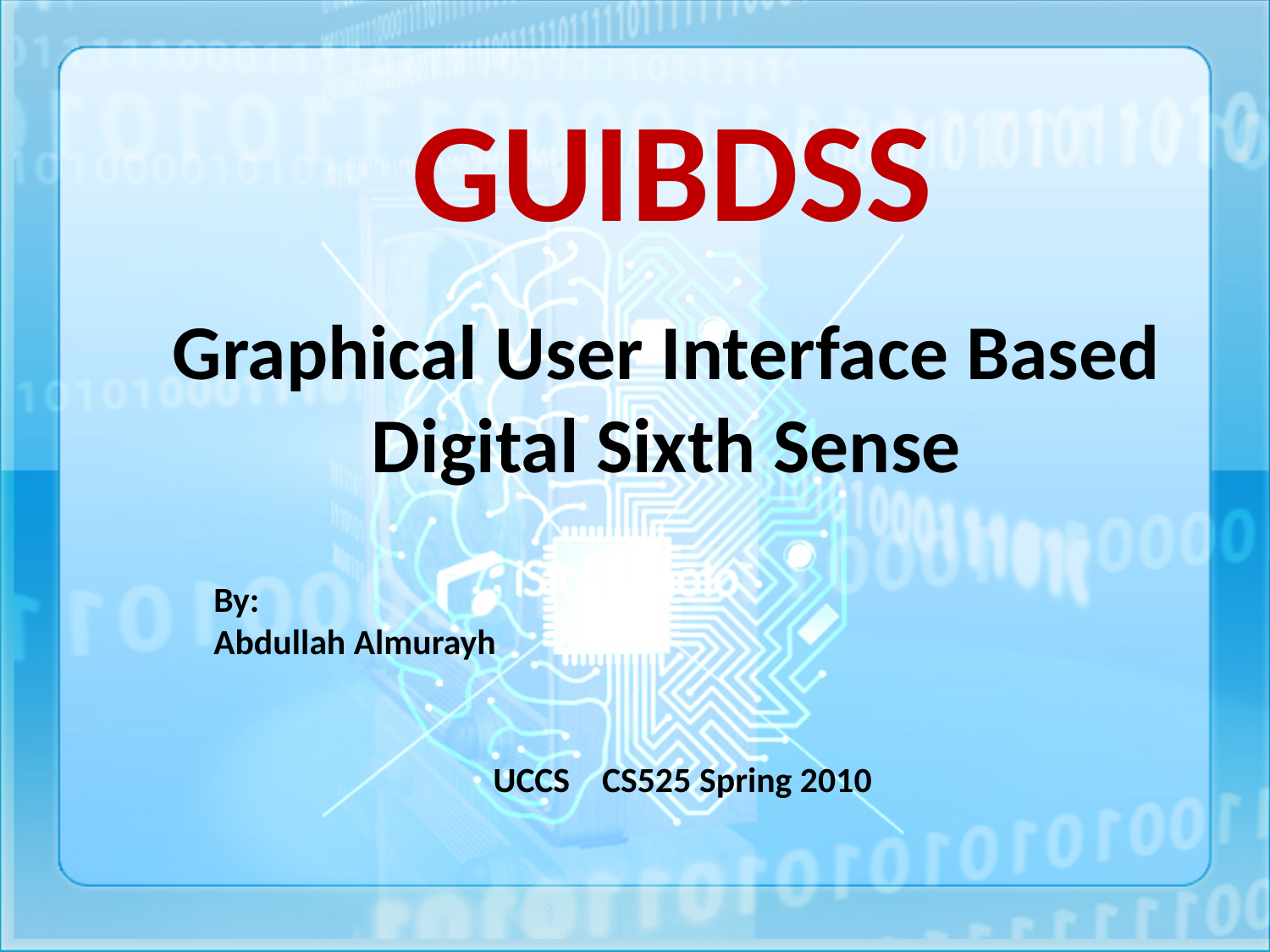

GUIBDSS
Graphical User Interface Based Digital Sixth Sense
By:
Abdullah Almurayh
UCCS    CS525 Spring 2010